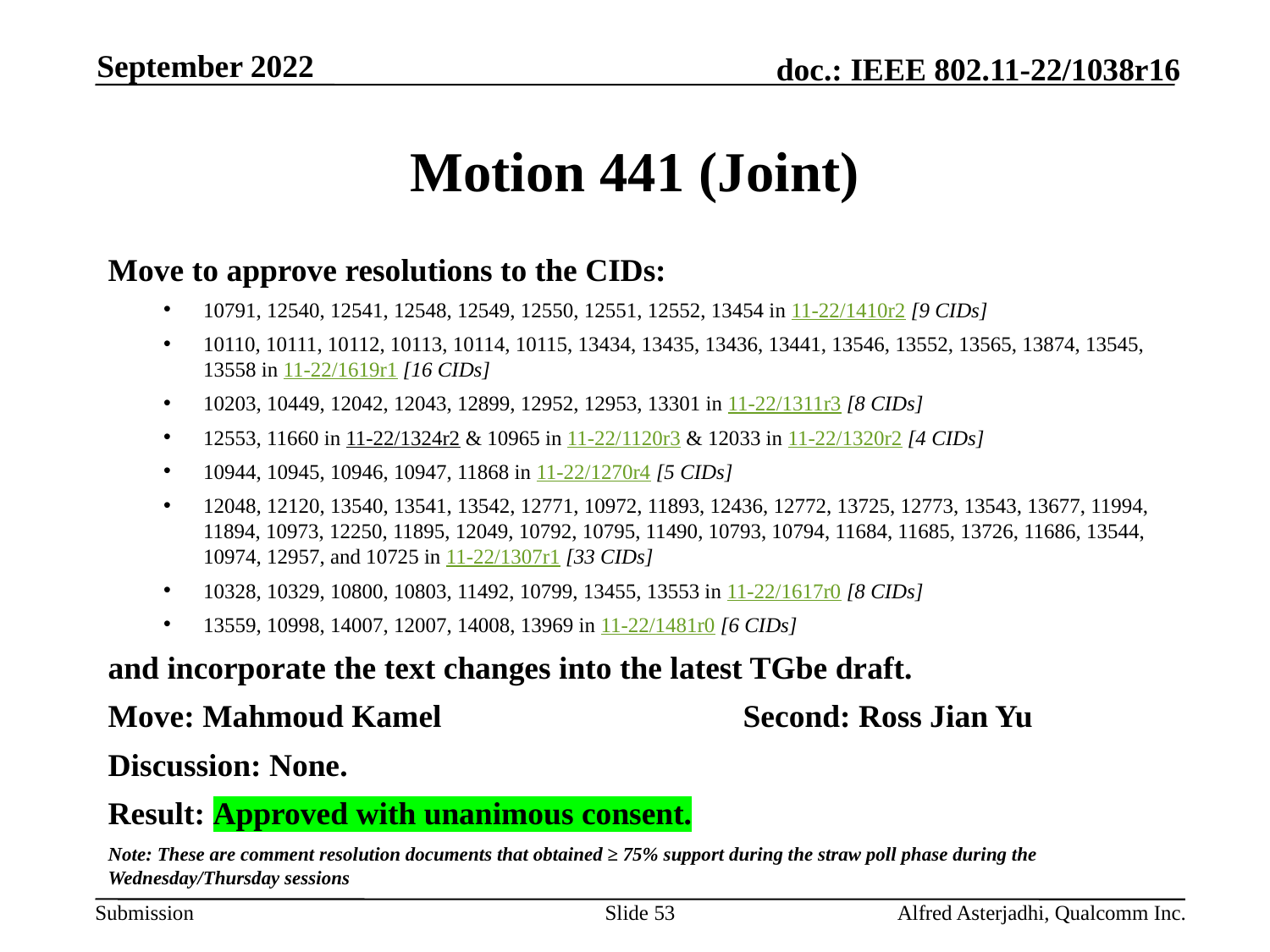

September 2022
# Motion 441 (Joint)
Move to approve resolutions to the CIDs:
10791, 12540, 12541, 12548, 12549, 12550, 12551, 12552, 13454 in 11-22/1410r2 [9 CIDs]
10110, 10111, 10112, 10113, 10114, 10115, 13434, 13435, 13436, 13441, 13546, 13552, 13565, 13874, 13545, 13558 in 11-22/1619r1 [16 CIDs]
10203, 10449, 12042, 12043, 12899, 12952, 12953, 13301 in 11-22/1311r3 [8 CIDs]
12553, 11660 in 11-22/1324r2 & 10965 in 11-22/1120r3 & 12033 in 11-22/1320r2 [4 CIDs]
10944, 10945, 10946, 10947, 11868 in 11-22/1270r4 [5 CIDs]
12048, 12120, 13540, 13541, 13542, 12771, 10972, 11893, 12436, 12772, 13725, 12773, 13543, 13677, 11994, 11894, 10973, 12250, 11895, 12049, 10792, 10795, 11490, 10793, 10794, 11684, 11685, 13726, 11686, 13544, 10974, 12957, and 10725 in 11-22/1307r1 [33 CIDs]
10328, 10329, 10800, 10803, 11492, 10799, 13455, 13553 in 11-22/1617r0 [8 CIDs]
13559, 10998, 14007, 12007, 14008, 13969 in 11-22/1481r0 [6 CIDs]
and incorporate the text changes into the latest TGbe draft.
Move: Mahmoud Kamel			Second: Ross Jian Yu
Discussion: None.
Result: Approved with unanimous consent.
Note: These are comment resolution documents that obtained ≥ 75% support during the straw poll phase during the Wednesday/Thursday sessions

Slide 53
Alfred Asterjadhi, Qualcomm Inc.